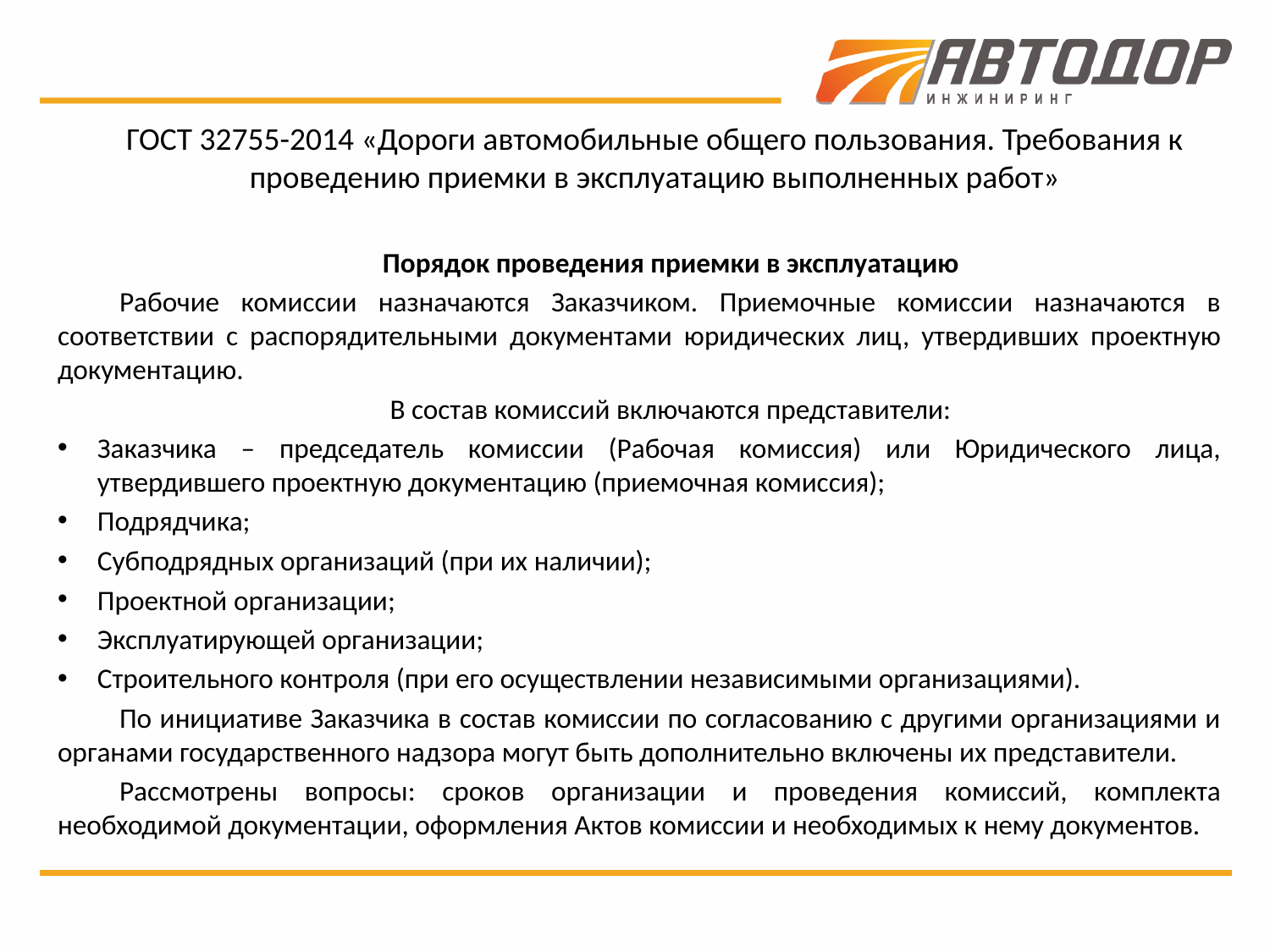

# ГОСТ 32755-2014 «Дороги автомобильные общего пользования. Требования к проведению приемки в эксплуатацию выполненных работ»
Порядок проведения приемки в эксплуатацию
Рабочие комиссии назначаются Заказчиком. Приемочные комиссии назначаются в соответствии с распорядительными документами юридических лиц, утвердивших проектную документацию.
В состав комиссий включаются представители:
Заказчика – председатель комиссии (Рабочая комиссия) или Юридического лица, утвердившего проектную документацию (приемочная комиссия);
Подрядчика;
Субподрядных организаций (при их наличии);
Проектной организации;
Эксплуатирующей организации;
Строительного контроля (при его осуществлении независимыми организациями).
По инициативе Заказчика в состав комиссии по согласованию с другими организациями и органами государственного надзора могут быть дополнительно включены их представители.
Рассмотрены вопросы: сроков организации и проведения комиссий, комплекта необходимой документации, оформления Актов комиссии и необходимых к нему документов.